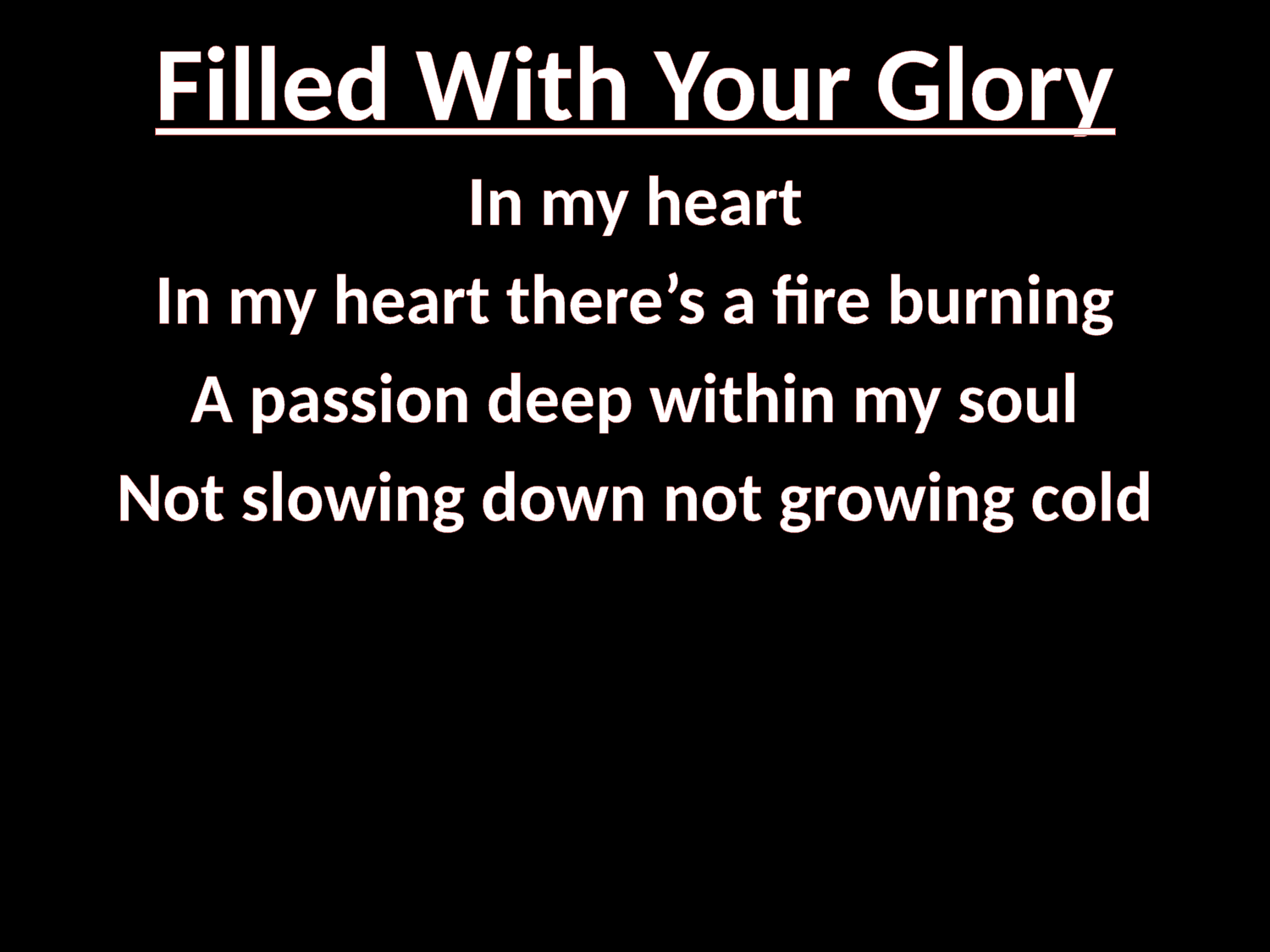

# Filled With Your Glory
In my heart
In my heart there’s a fire burning
A passion deep within my soul
Not slowing down not growing cold